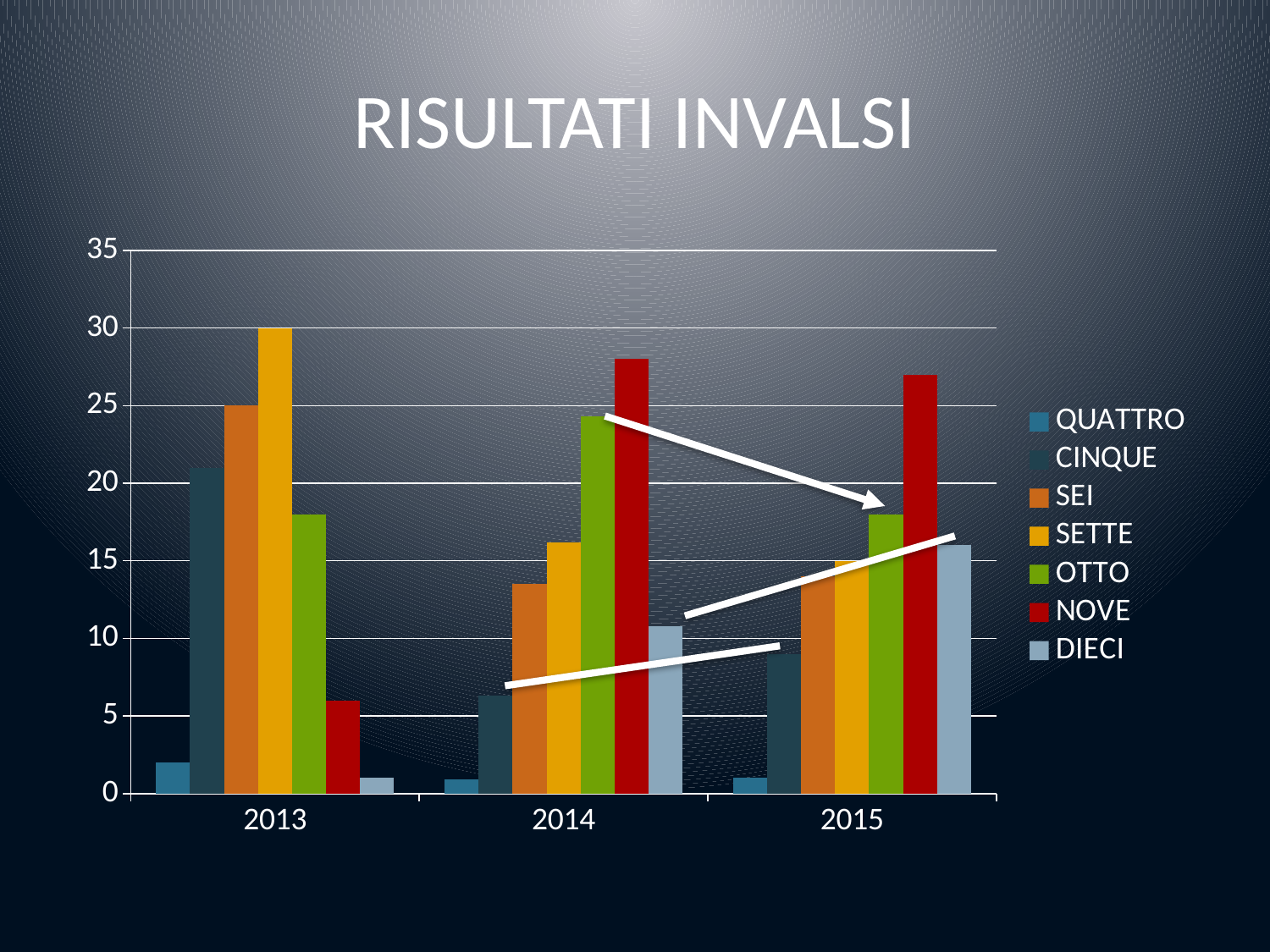

# RISULTATI INVALSI

### Chart

| Category | QUATTRO | CINQUE | SEI | SETTE | OTTO | NOVE | DIECI |
|---|---|---|---|---|---|---|---|
| 2013 | 2.0 | 21.0 | 25.0 | 30.0 | 18.0 | 6.0 | 1.0 |
| 2014 | 0.9 | 6.3 | 13.5 | 16.2 | 24.3 | 28.0 | 10.8 |
| 2015 | 1.0 | 9.0 | 14.0 | 15.0 | 18.0 | 27.0 | 16.0 |